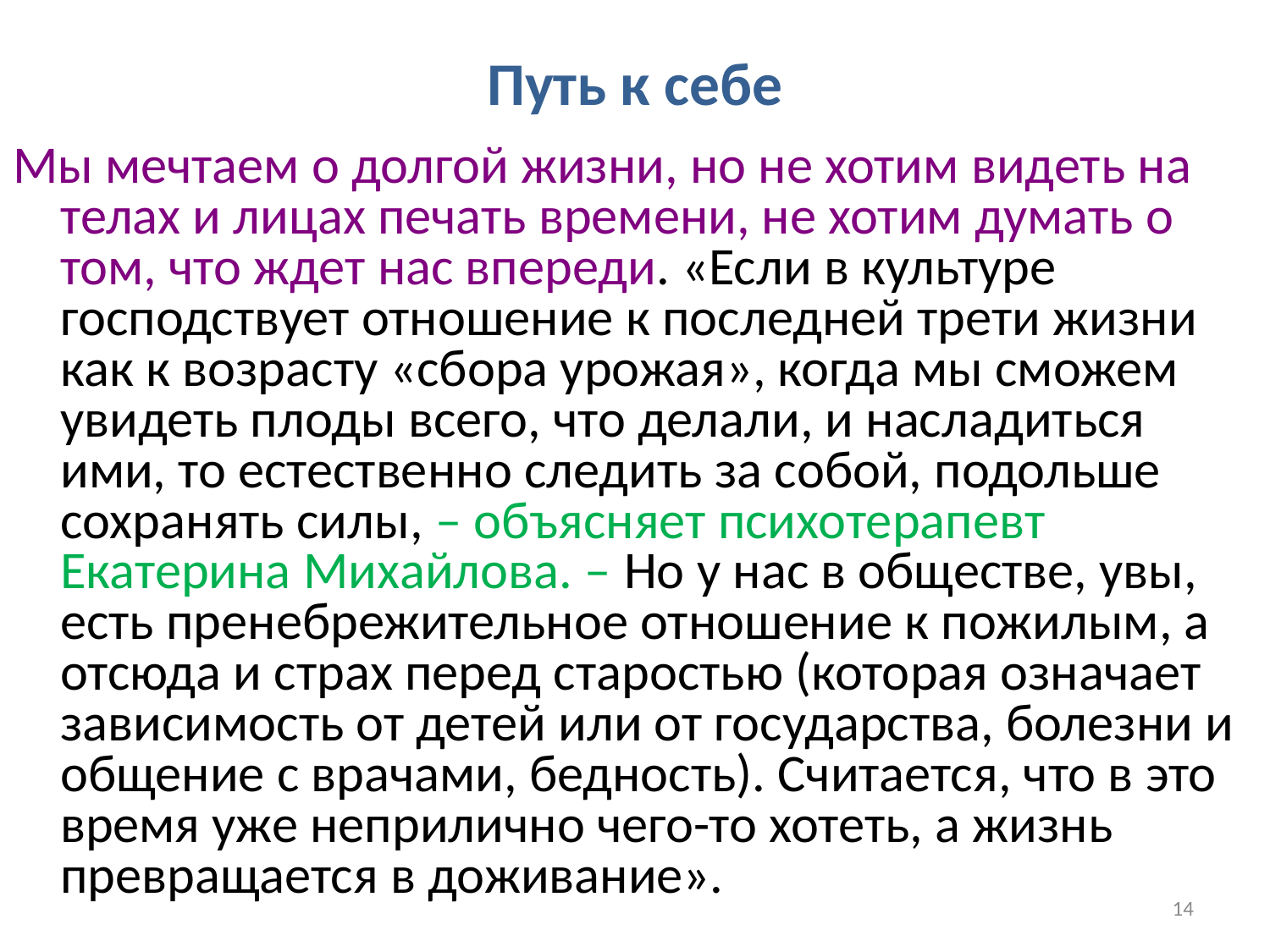

# Путь к себе
Мы мечтаем о долгой жизни, но не хотим видеть на телах и лицах печать времени, не хотим думать о том, что ждет нас впереди. «Если в культуре господствует отношение к последней трети жизни как к возрасту «сбора урожая», когда мы cможем увидеть плоды всего, что делали, и насладиться ими, то естественно следить за собой, подольше сохранять силы, – объясняет психотерапевт Екатерина Михайлова. – Но у нас в обществе, увы, есть пренебрежительное отношение к пожилым, а отсюда и страх перед старостью (которая означает зависимость от детей или от государства, болезни и общение с врачами, бедность). Считается, что в это время уже неприлично чего-то хотеть, а жизнь превращается в доживание».

14